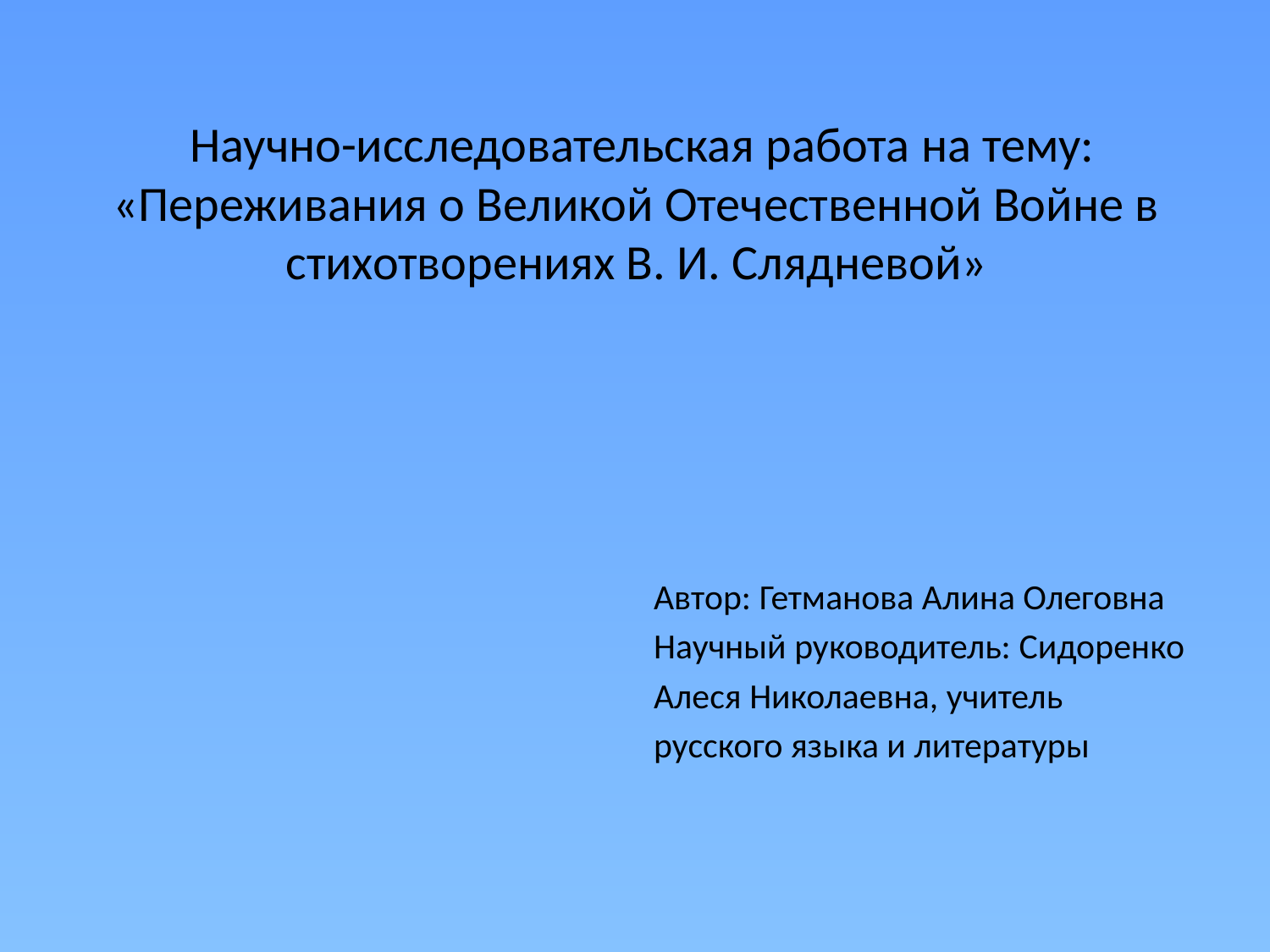

# Научно-исследовательская работа на тему: «Переживания о Великой Отечественной Войне в стихотворениях В. И. Слядневой»

                                                        Автор: Гетманова Алина Олеговна
                                                        Научный руководитель: Сидоренко
                                                        Алеся Николаевна, учитель
                                                        русского языка и литературы